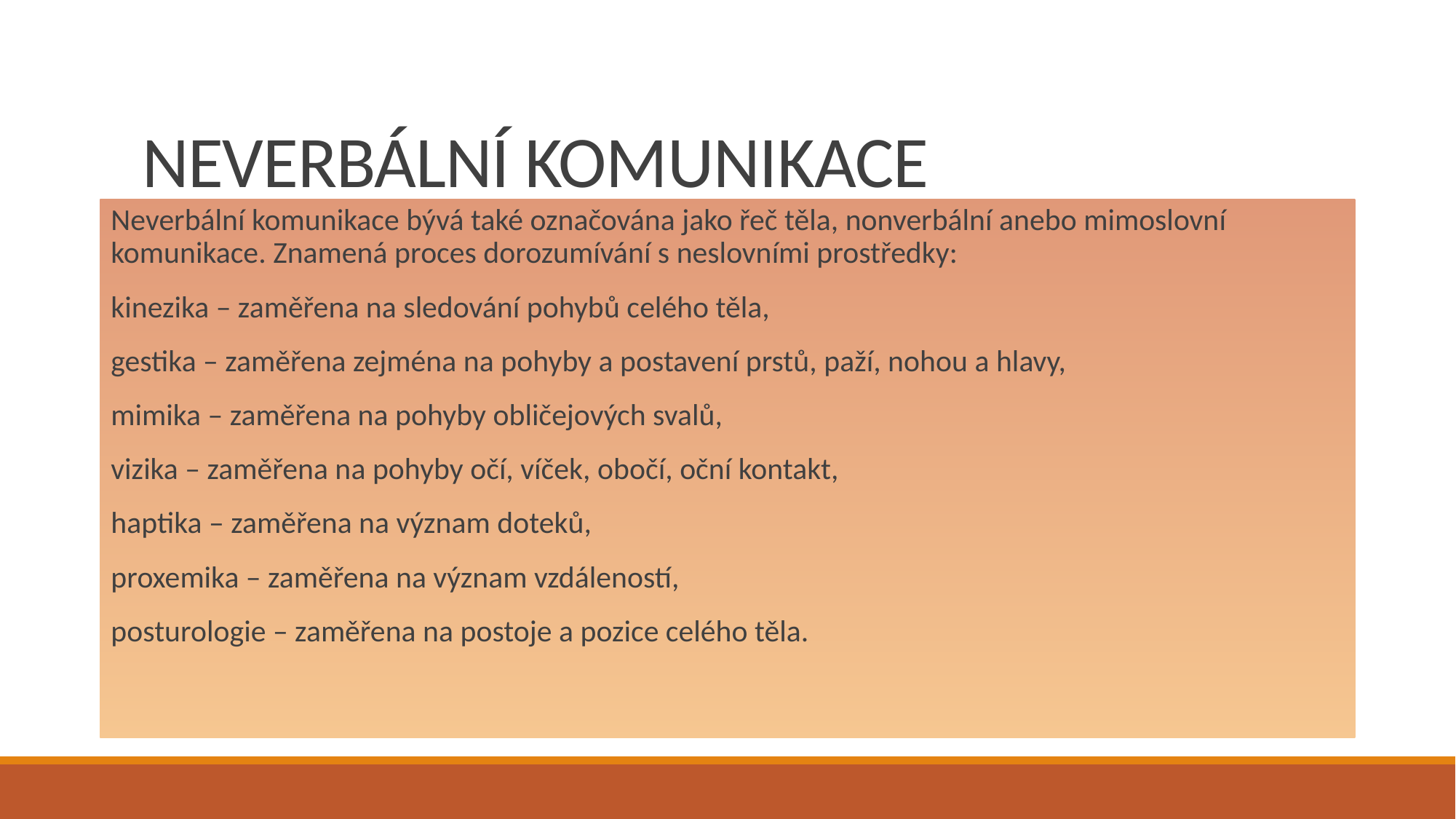

# NEVERBÁLNÍ KOMUNIKACE
Neverbální komunikace bývá také označována jako řeč těla, nonverbální anebo mimoslovní komunikace. Znamená proces dorozumívání s neslovními prostředky:
kinezika – zaměřena na sledování pohybů celého těla,
gestika – zaměřena zejména na pohyby a postavení prstů, paží, nohou a hlavy,
mimika – zaměřena na pohyby obličejových svalů,
vizika – zaměřena na pohyby očí, víček, obočí, oční kontakt,
haptika – zaměřena na význam doteků,
proxemika – zaměřena na význam vzdáleností,
posturologie – zaměřena na postoje a pozice celého těla.